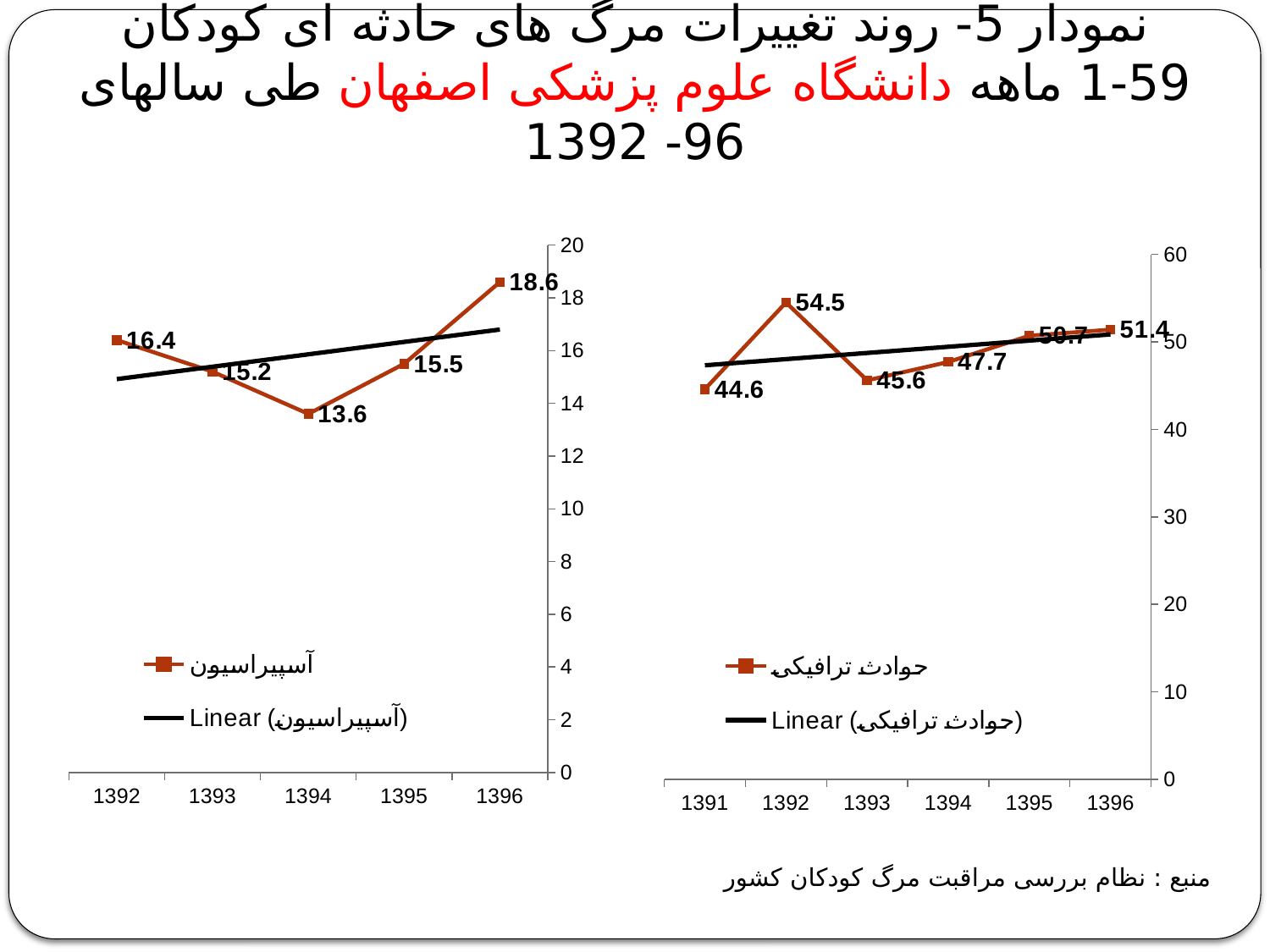

# نمودار 5- روند تغییرات مرگ های حادثه ای کودکان 59-1 ماهه دانشگاه علوم پزشکی اصفهان طی سالهای 96- 1392

### Chart

| Category | آسپیراسیون |
|---|---|
| 1396 | 18.6 |
| 1395 | 15.5 |
| 1394 | 13.6 |
| 1393 | 15.2 |
| 1392 | 16.4 |

### Chart

| Category | حوادث ترافیکی |
|---|---|
| 1396 | 51.4 |
| 1395 | 50.7 |
| 1394 | 47.7 |
| 1393 | 45.6 |
| 1392 | 54.5 |
| 1391 | 44.6 |
منبع : نظام بررسی مراقبت مرگ کودکان کشور